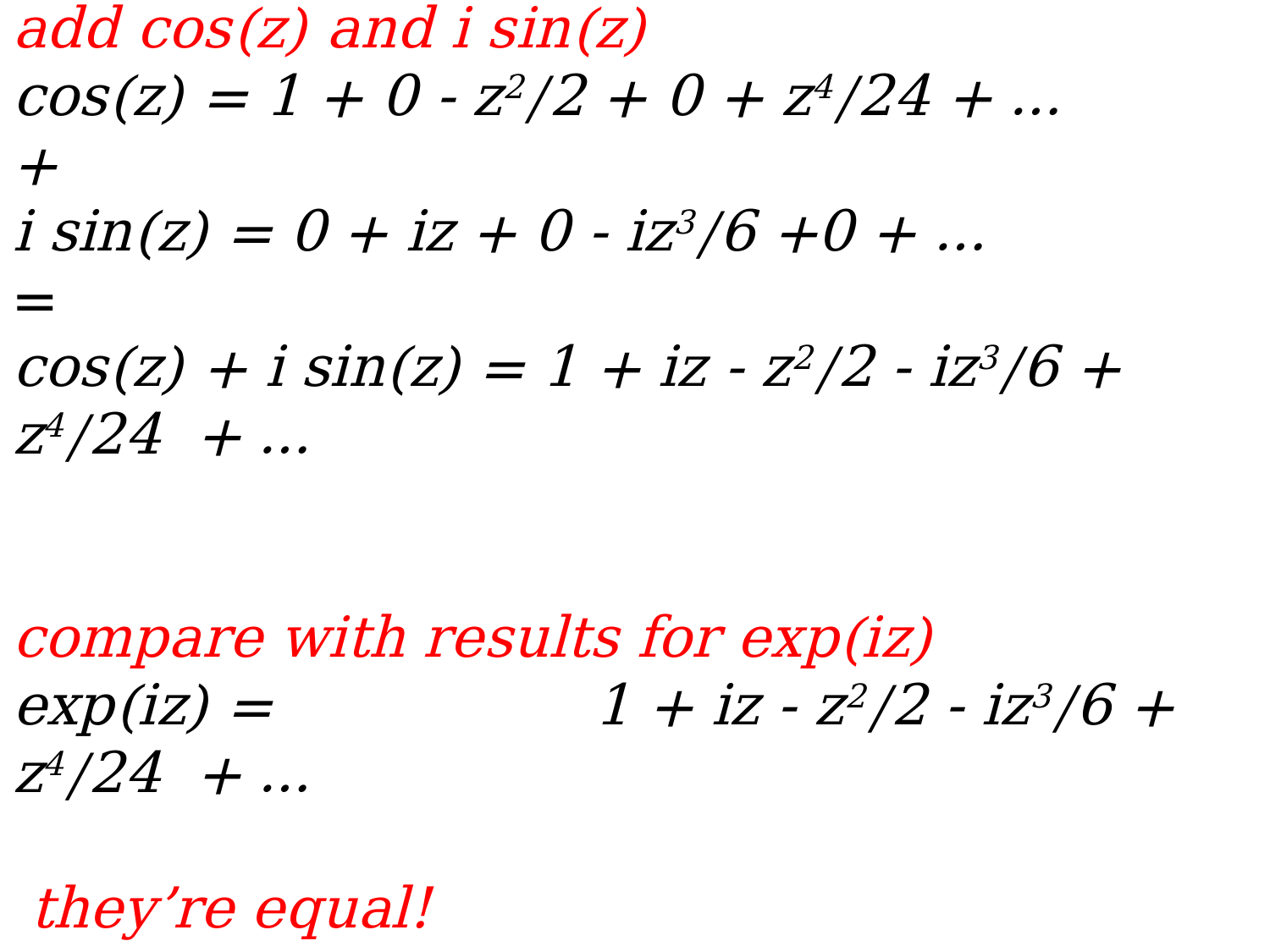

# add cos(z) and i sin(z) cos(z) = 1 + 0 - z2/2 + 0 + z4/24 + … + i sin(z) = 0 + iz + 0 - iz3/6 +0 + … = cos(z) + i sin(z) = 1 + iz - z2/2 - iz3/6 + z4/24  + … compare with results for exp(iz) exp(iz) =                  1 + iz - z2/2 - iz3/6 + z4/24  + … they’re equal!